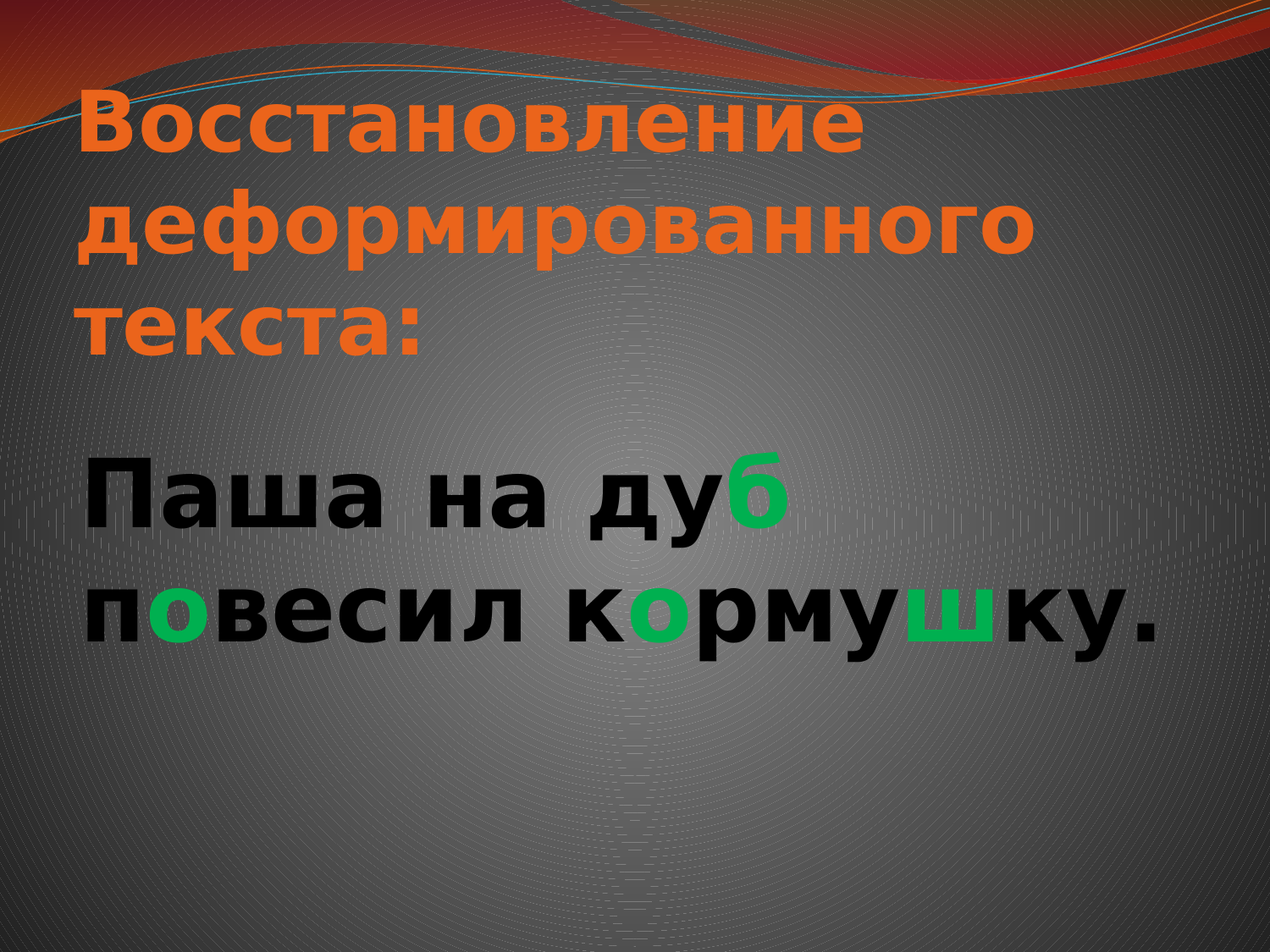

# Восстановление деформированного текста:
Паша на дуб повесил кормушку.